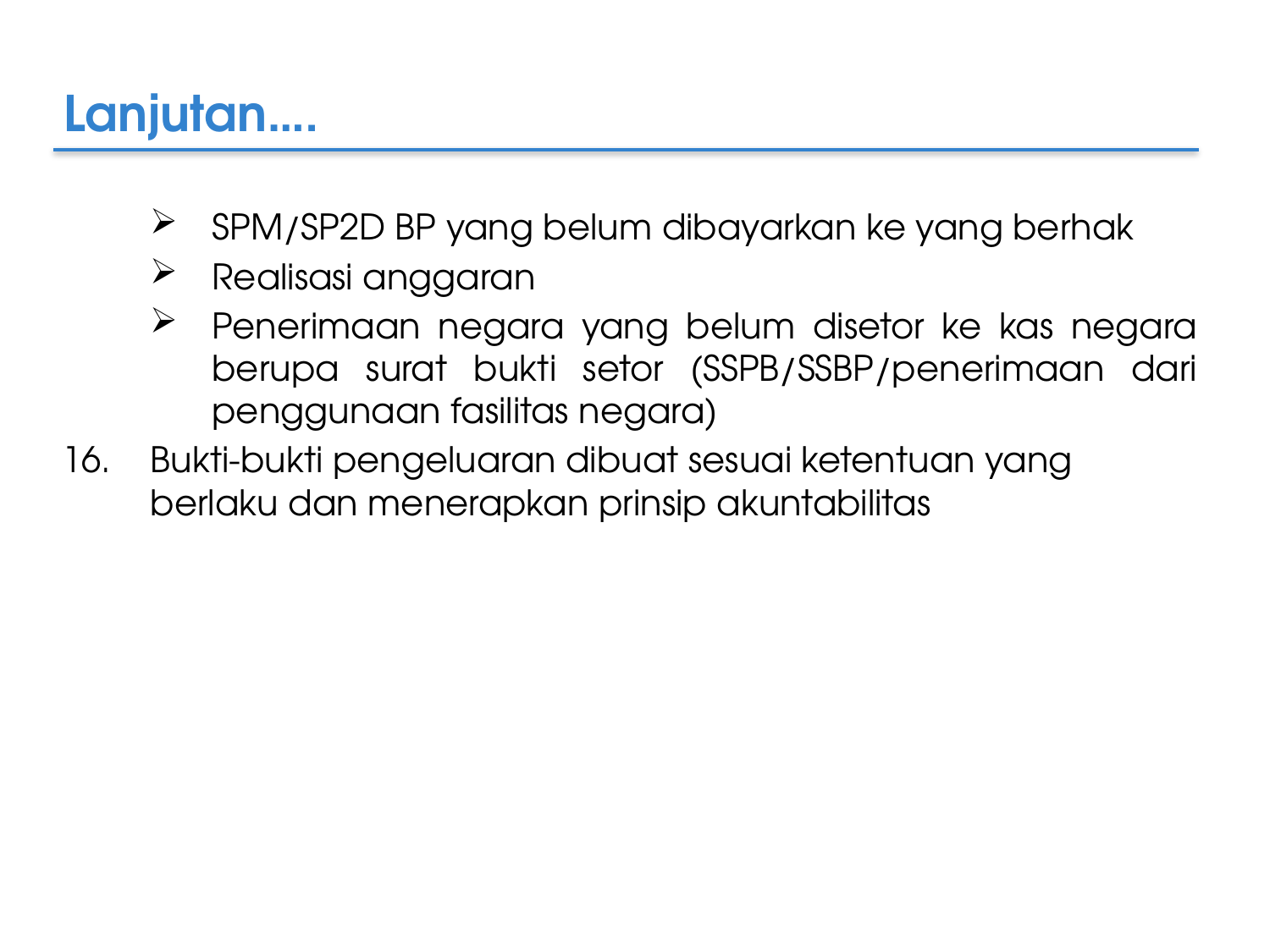

Lanjutan….
SPM/SP2D BP yang belum dibayarkan ke yang berhak
Realisasi anggaran
Penerimaan negara yang belum disetor ke kas negara berupa surat bukti setor (SSPB/SSBP/penerimaan dari penggunaan fasilitas negara)
Bukti-bukti pengeluaran dibuat sesuai ketentuan yang berlaku dan menerapkan prinsip akuntabilitas